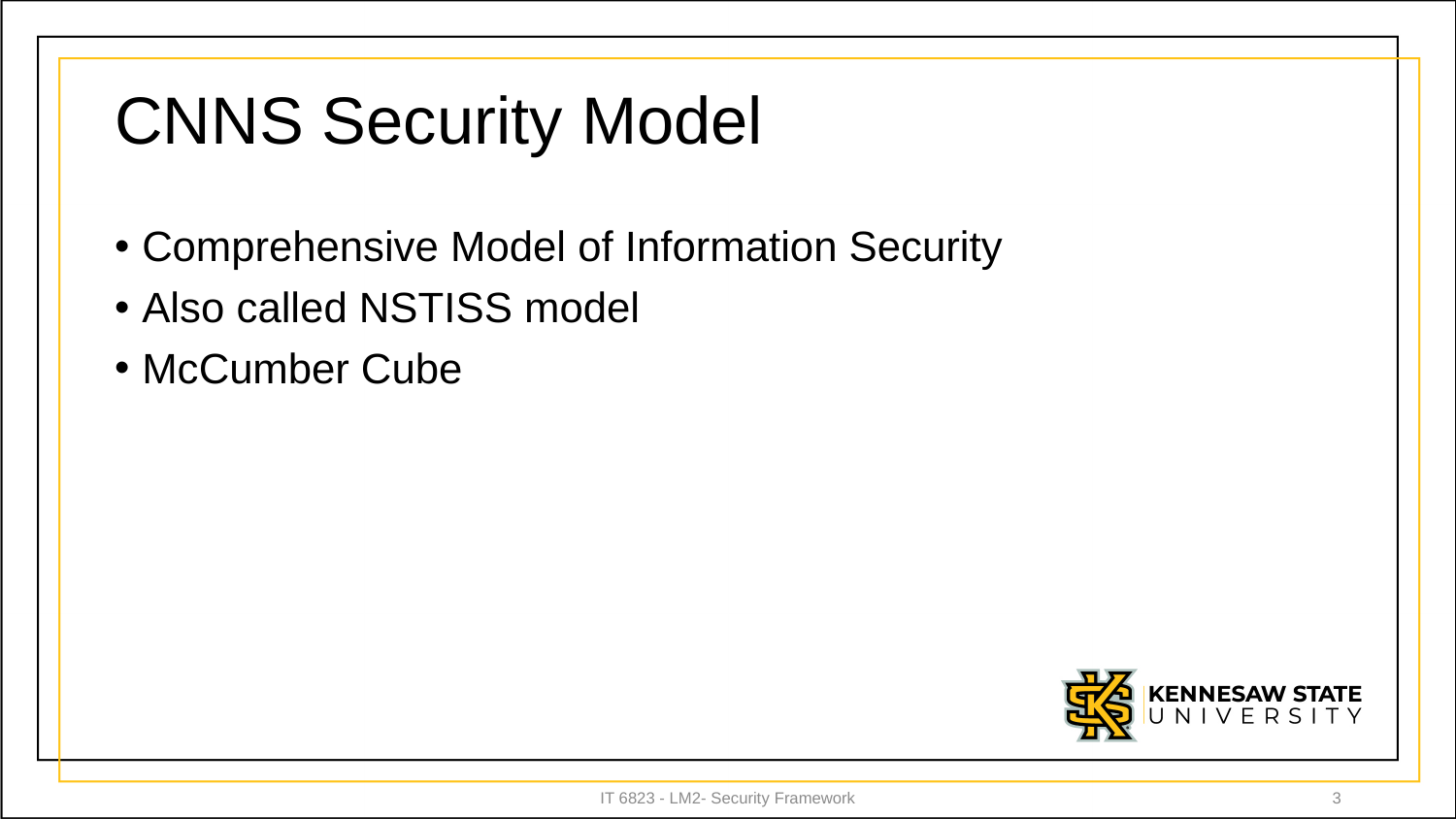

# CNNS Security Model
Comprehensive Model of Information Security
Also called NSTISS model
McCumber Cube
IT 6823 - LM2- Security Framework
3